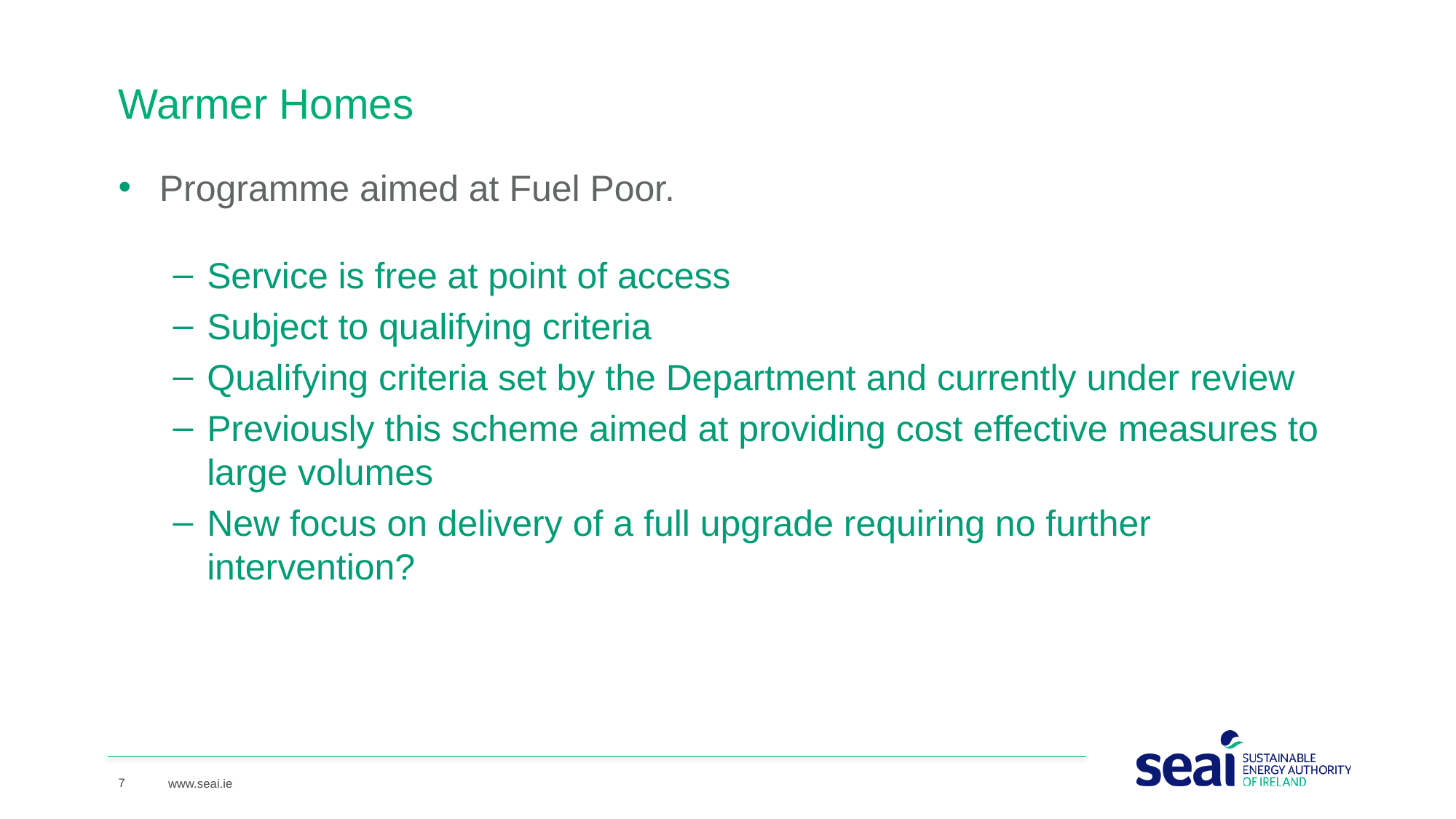

# Warmer Homes
Programme aimed at Fuel Poor.

Service is free at point of access
Subject to qualifying criteria
Qualifying criteria set by the Department and currently under review
Previously this scheme aimed at providing cost effective measures to large volumes
New focus on delivery of a full upgrade requiring no further intervention?
7
www.seai.ie